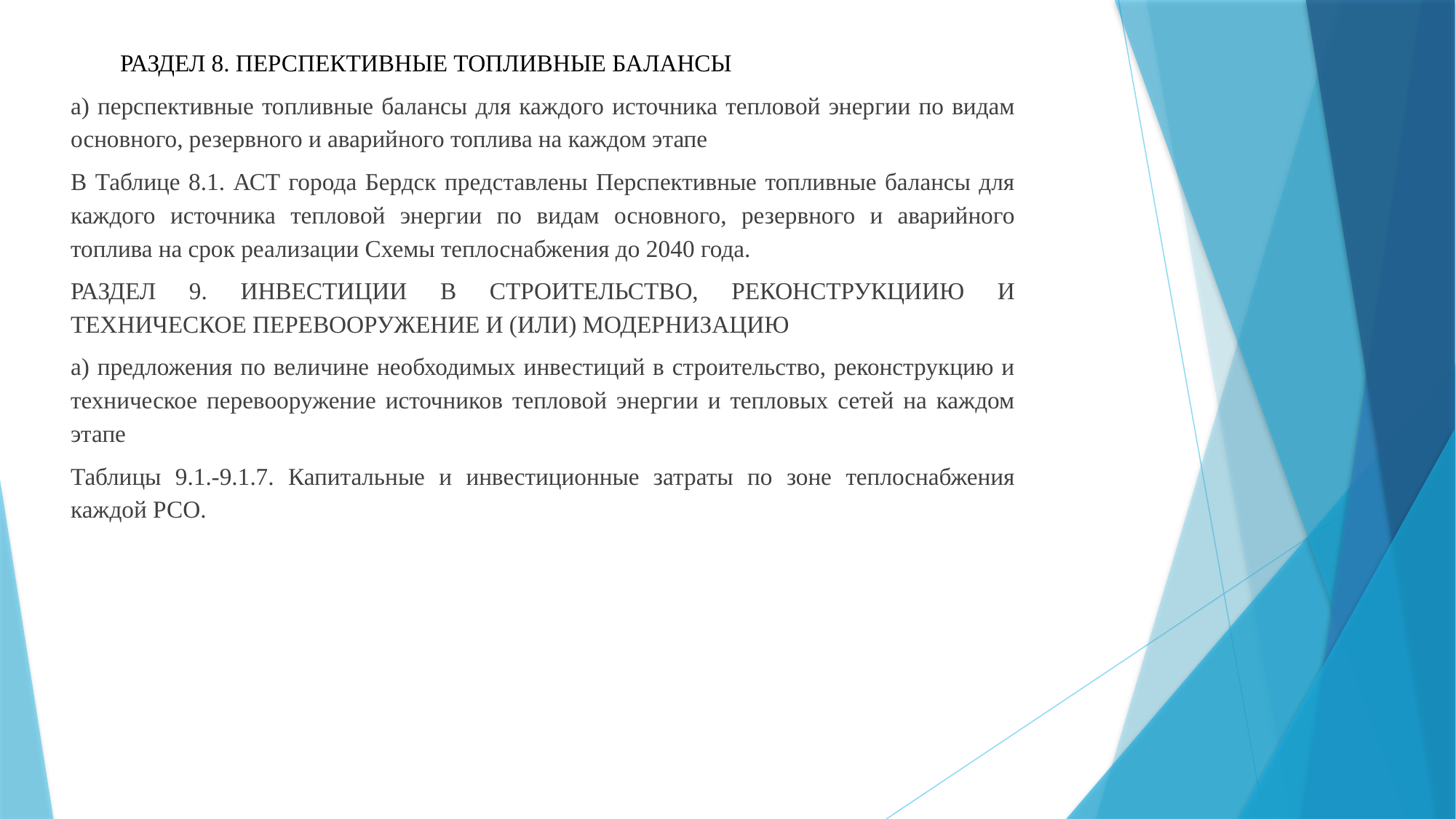

РАЗДЕЛ 8. ПЕРСПЕКТИВНЫЕ ТОПЛИВНЫЕ БАЛАНСЫ
а) перспективные топливные балансы для каждого источника тепловой энергии по видам основного, резервного и аварийного топлива на каждом этапе
В Таблице 8.1. АСТ города Бердск представлены Перспективные топливные балансы для каждого источника тепловой энергии по видам основного, резервного и аварийного топлива на срок реализации Схемы теплоснабжения до 2040 года.
РАЗДЕЛ 9. ИНВЕСТИЦИИ В СТРОИТЕЛЬСТВО, РЕКОНСТРУКЦИИЮ И ТЕХНИЧЕСКОЕ ПЕРЕВООРУЖЕНИЕ И (ИЛИ) МОДЕРНИЗАЦИЮ
а) предложения по величине необходимых инвестиций в строительство, реконструкцию и техническое перевооружение источников тепловой энергии и тепловых сетей на каждом этапе
Таблицы 9.1.-9.1.7. Капитальные и инвестиционные затраты по зоне теплоснабжения каждой РСО.